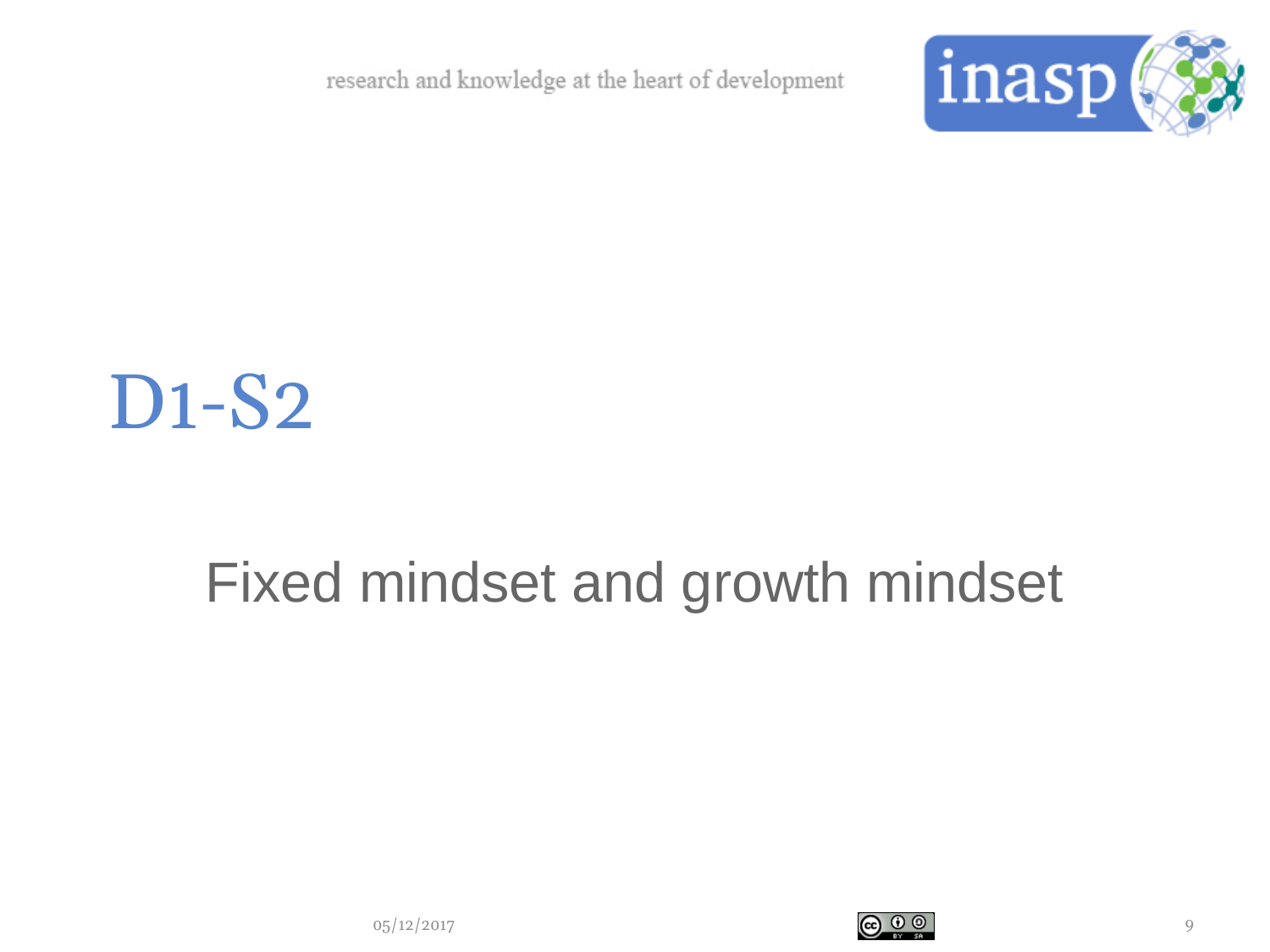

# D1-S2
Fixed mindset and growth mindset
05/12/2017

9